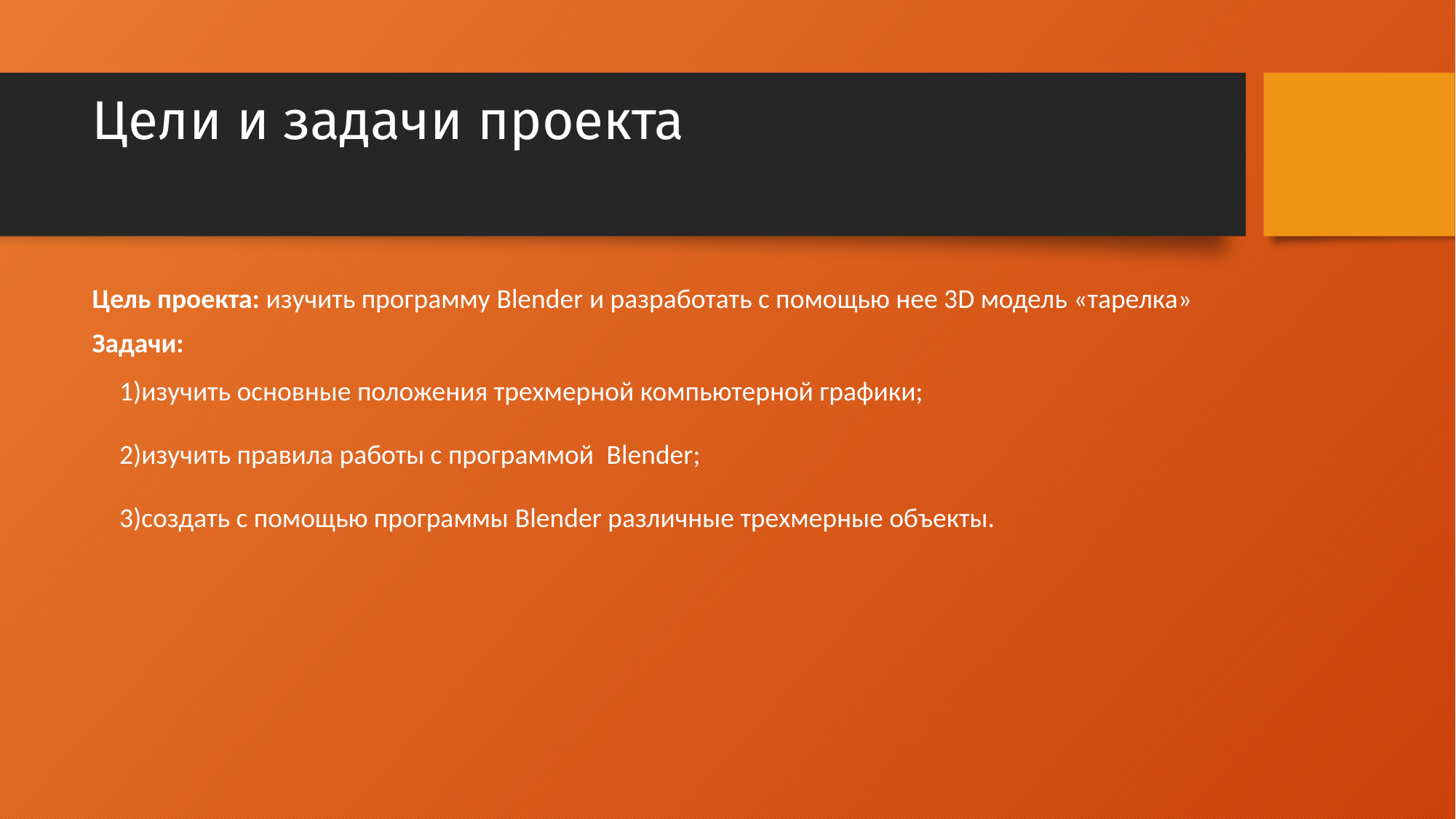

# Цели и задачи проекта
Цель проекта: изучить программу Blender и разработать с помощью нее 3D модель «тарелка»
Задачи:
1)изучить основные положения трехмерной компьютерной графики;
2)изучить правила работы с программой  Blender;
3)создать с помощью программы Blender различные трехмерные объекты.